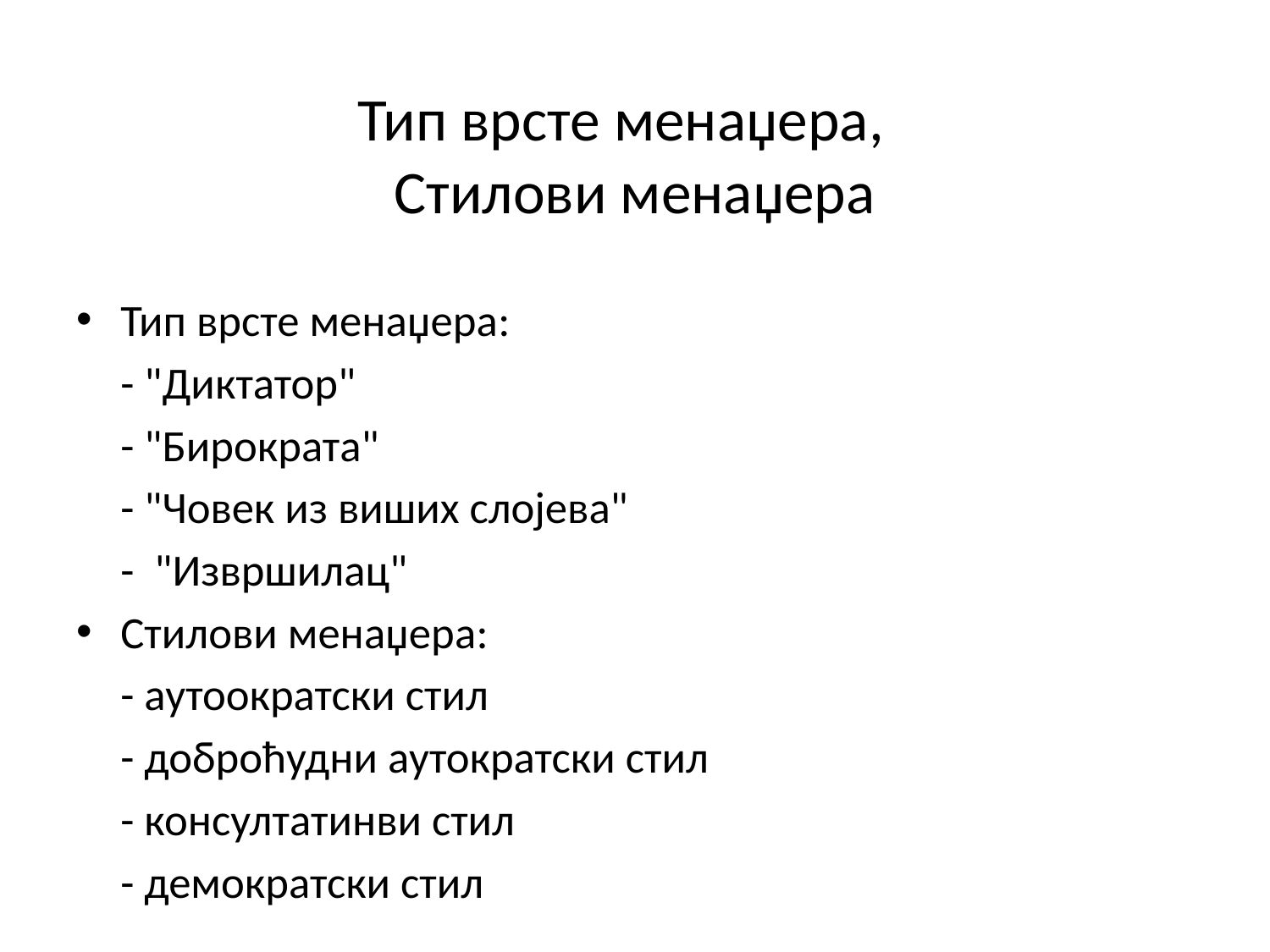

# Тип врсте менаџера, Стилови менаџера
Тип врсте менаџера:
	- "Диктатор"
	- "Бирократа"
	- "Човек из виших слојева"
	-  "Извршилац"
Стилови менаџера:
	- аутоократски стил
	- доброћудни аутократски стил
	- консултатинви стил
	- демократски стил